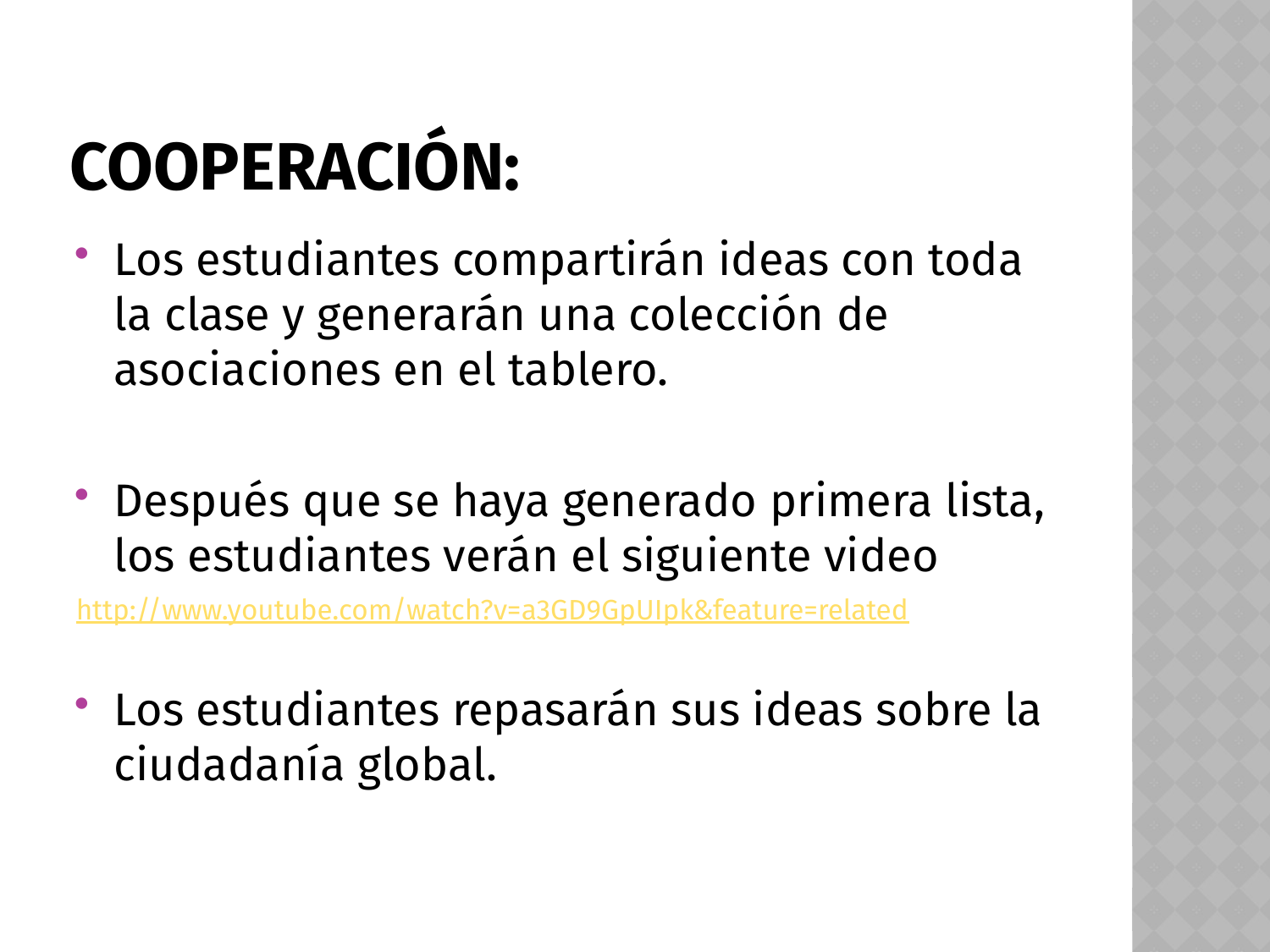

# Cooperación:
Los estudiantes compartirán ideas con toda la clase y generarán una colección de asociaciones en el tablero.

Después que se haya generado primera lista, los estudiantes verán el siguiente video
http://www.youtube.com/watch?v=a3GD9GpUIpk&feature=related

Los estudiantes repasarán sus ideas sobre la ciudadanía global.